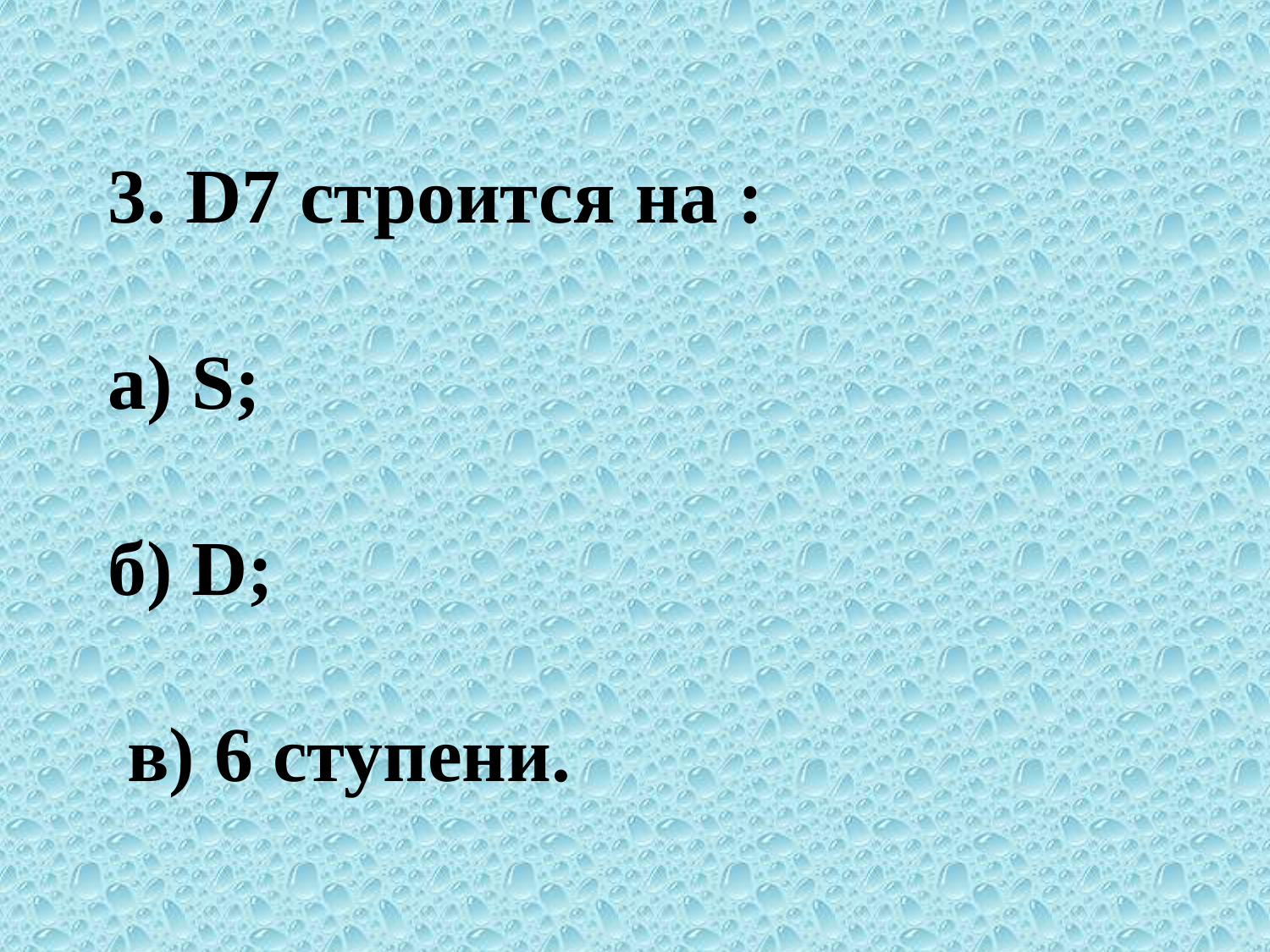

# 3. D7 строится на : а) S; б) D; в) 6 ступени.